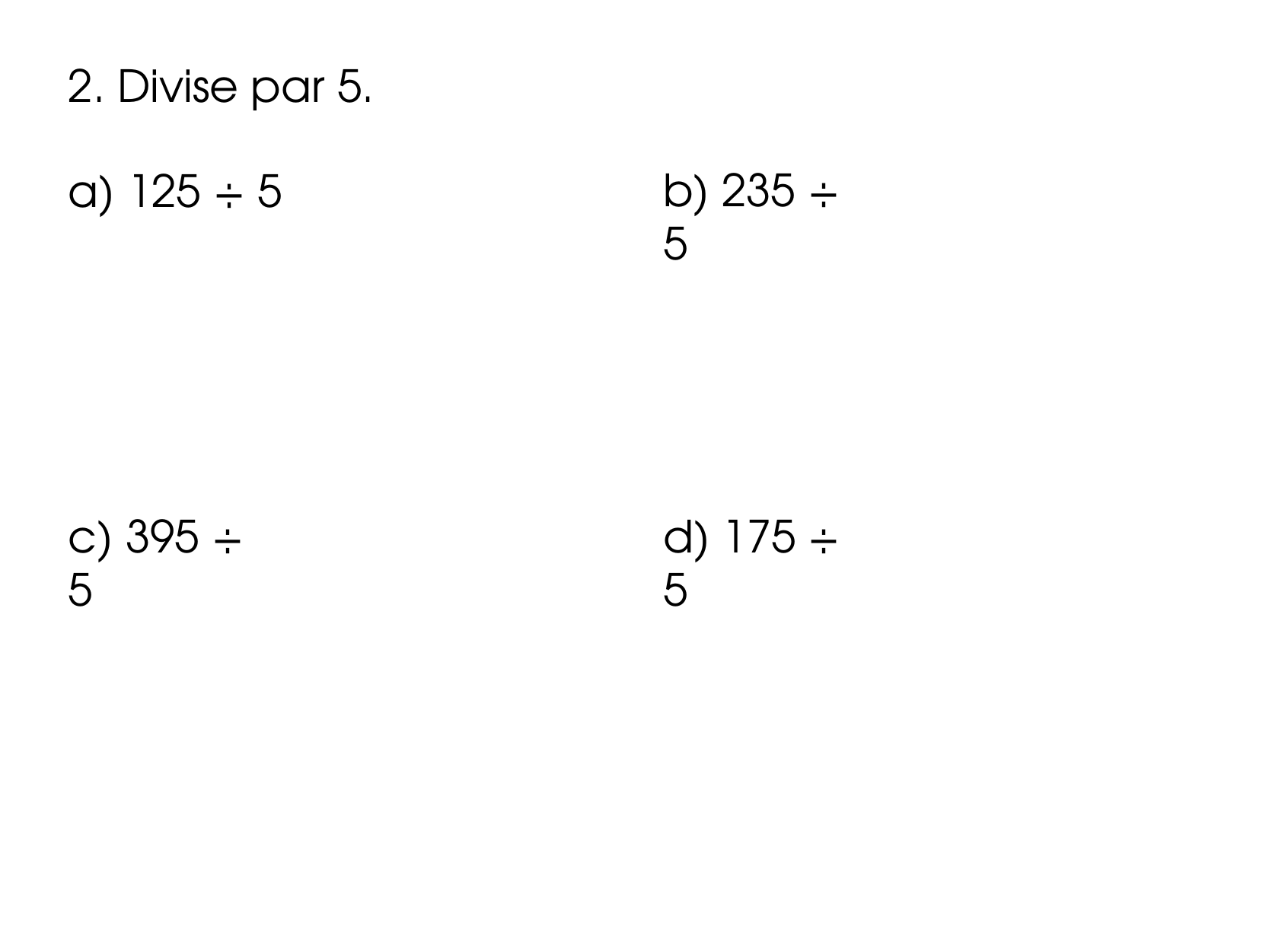

2. Divise par 5.
a) 125 ÷ 5
b) 235 ÷ 5
c) 395 ÷ 5
d) 175 ÷ 5